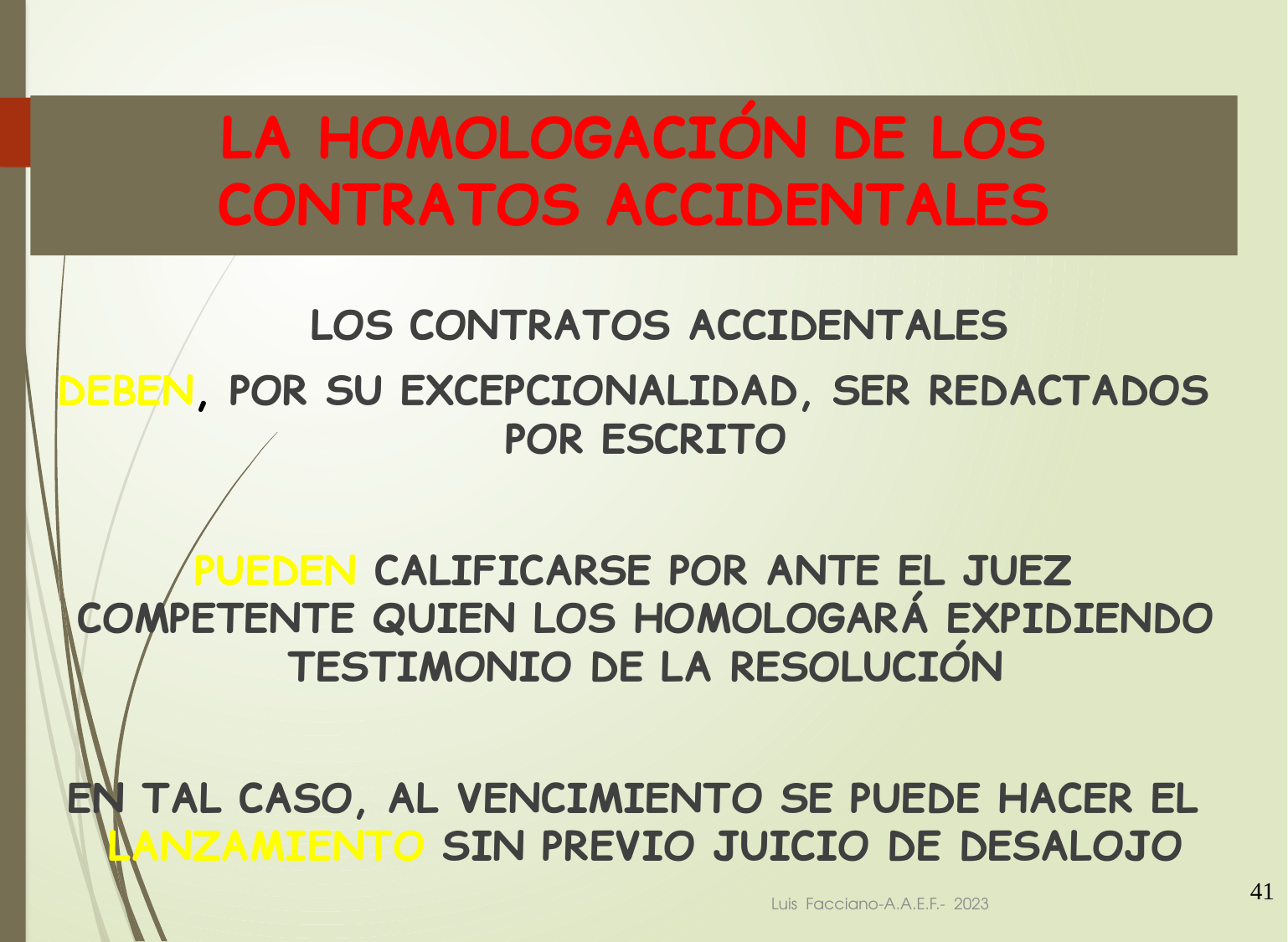

# LA HOMOLOGACIÓN DE LOS CONTRATOS ACCIDENTALES
   LOS CONTRATOS ACCIDENTALES
DEBEN, POR SU EXCEPCIONALIDAD, SER REDACTADOS POR ESCRITO

PUEDEN CALIFICARSE POR ANTE EL JUEZ COMPETENTE QUIEN LOS HOMOLOGARÁ EXPIDIENDO TESTIMONIO DE LA RESOLUCIÓN

EN TAL CASO, AL VENCIMIENTO SE PUEDE HACER EL LANZAMIENTO SIN PREVIO JUICIO DE DESALOJO
Luis  Facciano-A.A.E.F.-  2023
41